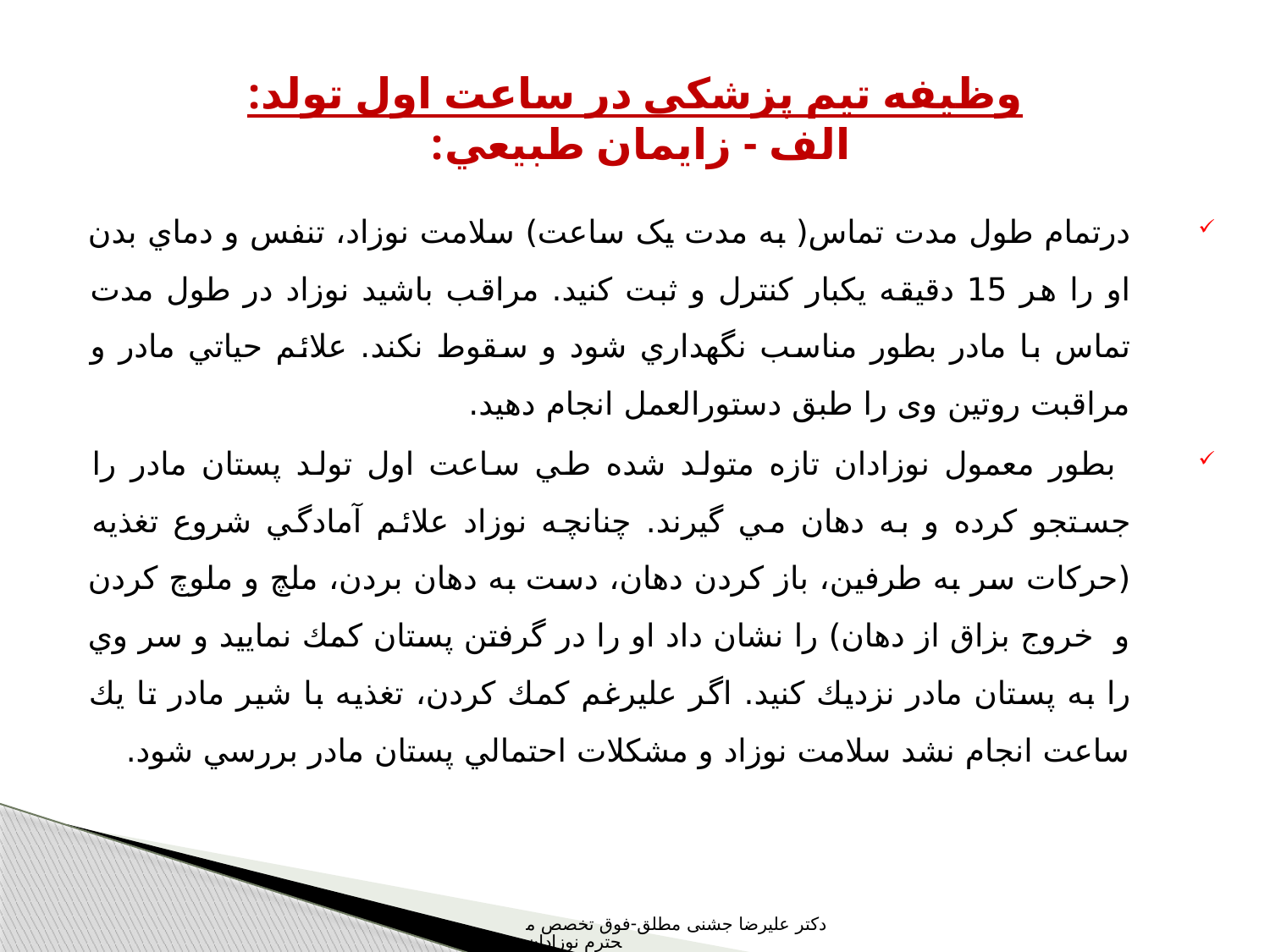

# وظیفه تیم پزشکی در ساعت اول تولد: الف - زايمان طبيعي:
درتمام طول مدت تماس( به مدت یک ساعت) سلامت نوزاد، تنفس و دماي بدن او را هر 15 دقیقه یکبار کنترل و ثبت کنید. مراقب باشيد نوزاد در طول مدت تماس با مادر بطور مناسب نگهداري شود و سقوط نكند. علائم حياتي مادر و مراقبت روتین وی را طبق دستورالعمل انجام دهید.
 بطور معمول نوزادان تازه متولد شده طي ساعت اول تولد پستان مادر را جستجو كرده و به دهان مي گيرند. چنانچه نوزاد علائم آمادگي شروع تغذيه (حركات سر به طرفين، باز كردن دهان، دست به دهان بردن، ملچ و ملوچ كردن و  خروج بزاق از دهان) را نشان داد او را در گرفتن پستان كمك نماييد و سر وي را به پستان مادر نزديك كنيد. اگر عليرغم كمك كردن، تغذيه با شير مادر تا يك ساعت انجام نشد سلامت نوزاد و مشكلات احتمالي پستان مادر بررسي شود.

دکتر علیرضا جشنی مطلق-فوق تخصص محترم نوزادان